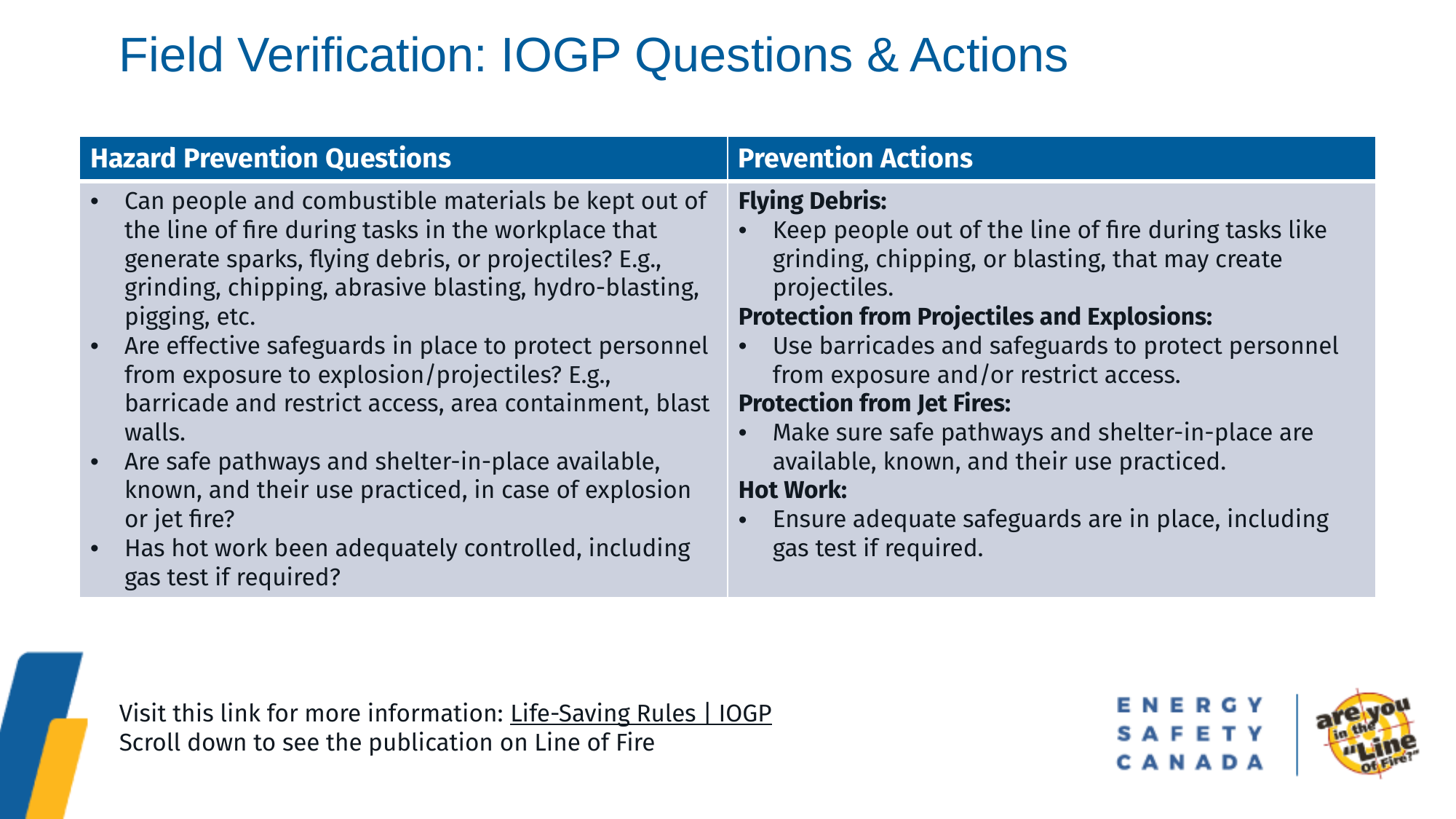

Field Verification: IOGP Questions & Actions
| Hazard Prevention Questions | Prevention Actions |
| --- | --- |
| Can people and combustible materials be kept out of the line of fire during tasks in the workplace that generate sparks, flying debris, or projectiles? E.g., grinding, chipping, abrasive blasting, hydro-blasting, pigging, etc. Are effective safeguards in place to protect personnel from exposure to explosion/projectiles? E.g., barricade and restrict access, area containment, blast walls. Are safe pathways and shelter-in-place available, known, and their use practiced, in case of explosion or jet fire? Has hot work been adequately controlled, including gas test if required? | Flying Debris: Keep people out of the line of fire during tasks like grinding, chipping, or blasting, that may create projectiles. Protection from Projectiles and Explosions: Use barricades and safeguards to protect personnel from exposure and/or restrict access. Protection from Jet Fires: Make sure safe pathways and shelter-in-place are available, known, and their use practiced. Hot Work: Ensure adequate safeguards are in place, including gas test if required. |
Visit this link for more information: Life-Saving Rules | IOGP
Scroll down to see the publication on Line of Fire